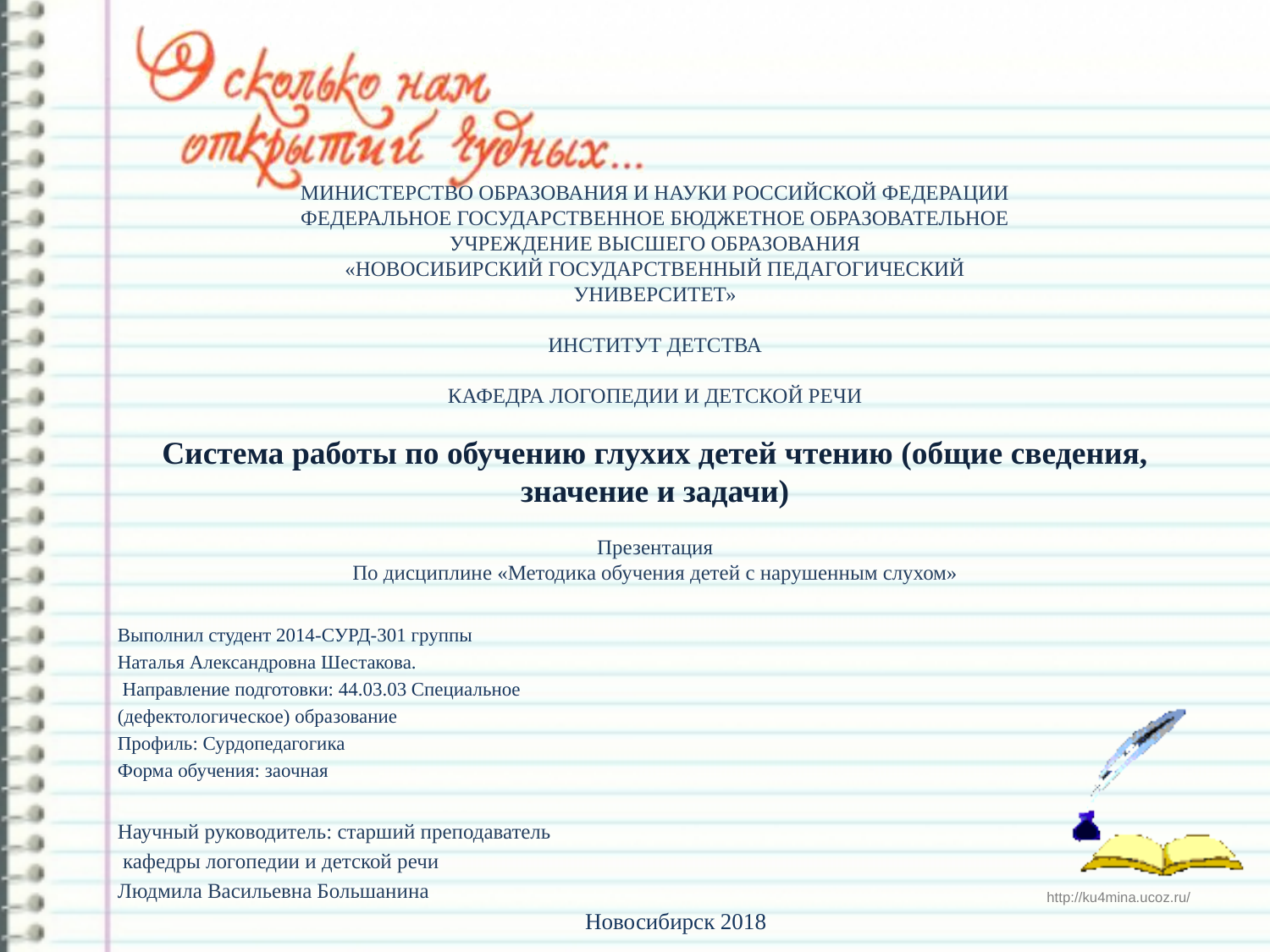

# МИНИСТЕРСТВО ОБРАЗОВАНИЯ И НАУКИ РОССИЙСКОЙ ФЕДЕРАЦИИ ФЕДЕРАЛЬНОЕ ГОСУДАРСТВЕННОЕ БЮДЖЕТНОЕ ОБРАЗОВАТЕЛЬНОЕ УЧРЕЖДЕНИЕ ВЫСШЕГО ОБРАЗОВАНИЯ «НОВОСИБИРСКИЙ ГОСУДАРСТВЕННЫЙ ПЕДАГОГИЧЕСКИЙ УНИВЕРСИТЕТ»   ИНСТИТУТ ДЕТСТВА   КАФЕДРА ЛОГОПЕДИИ И ДЕТСКОЙ РЕЧИ   Система работы по обучению глухих детей чтению (общие сведения, значение и задачи)   Презентация По дисциплине «Методика обучения детей с нарушенным слухом»
Выполнил студент 2014-СУРД-301 группы
Наталья Александровна Шестакова.
 Направление подготовки: 44.03.03 Специальное
(дефектологическое) образование
Профиль: Сурдопедагогика
Форма обучения: заочная

Научный руководитель: старший преподаватель
 кафедры логопедии и детской речи
Людмила Васильевна Большанина
                                             Новосибирск 2018